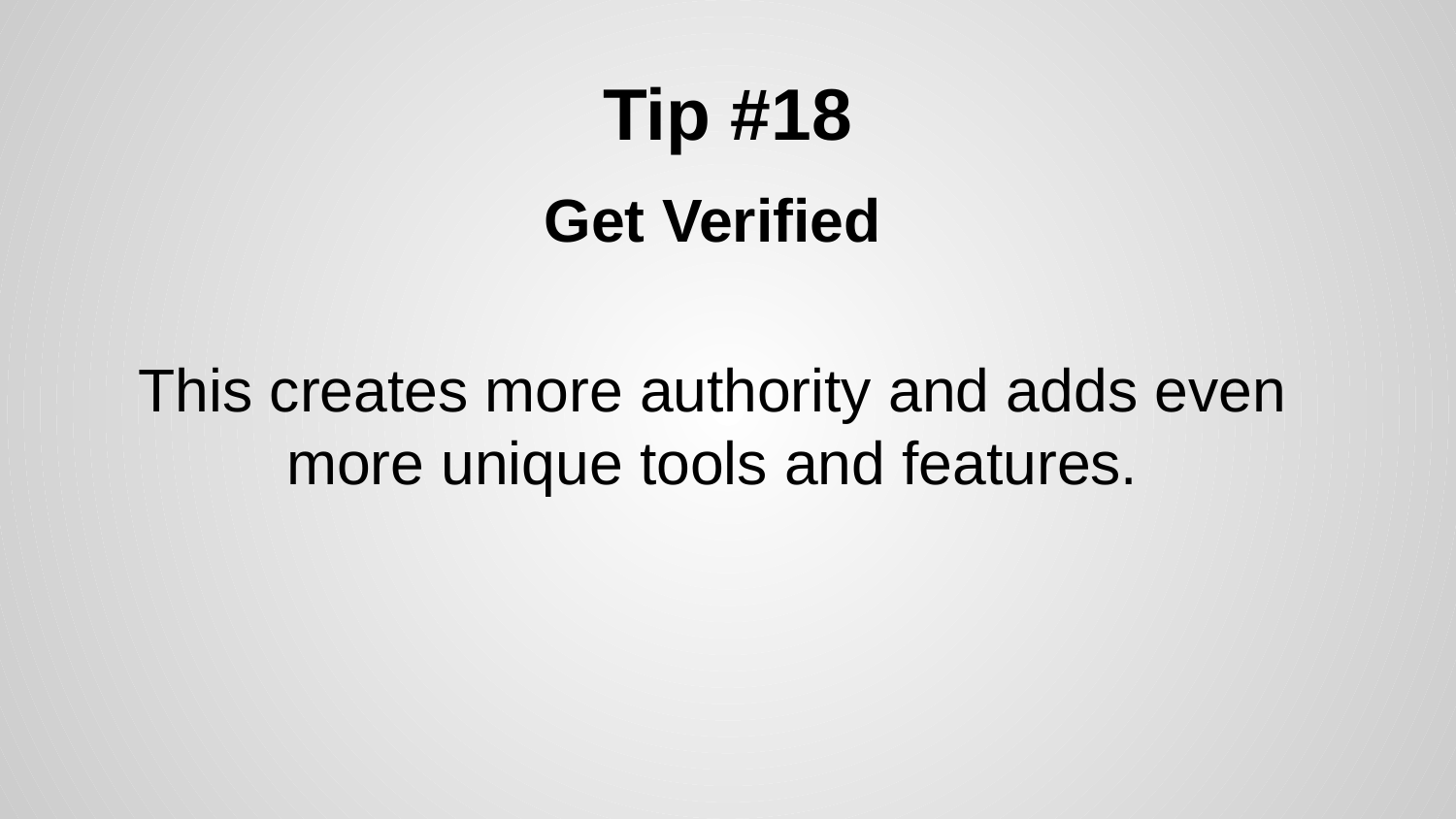

# Tip #18

Get Verified

This creates more authority and adds even more unique tools and features.